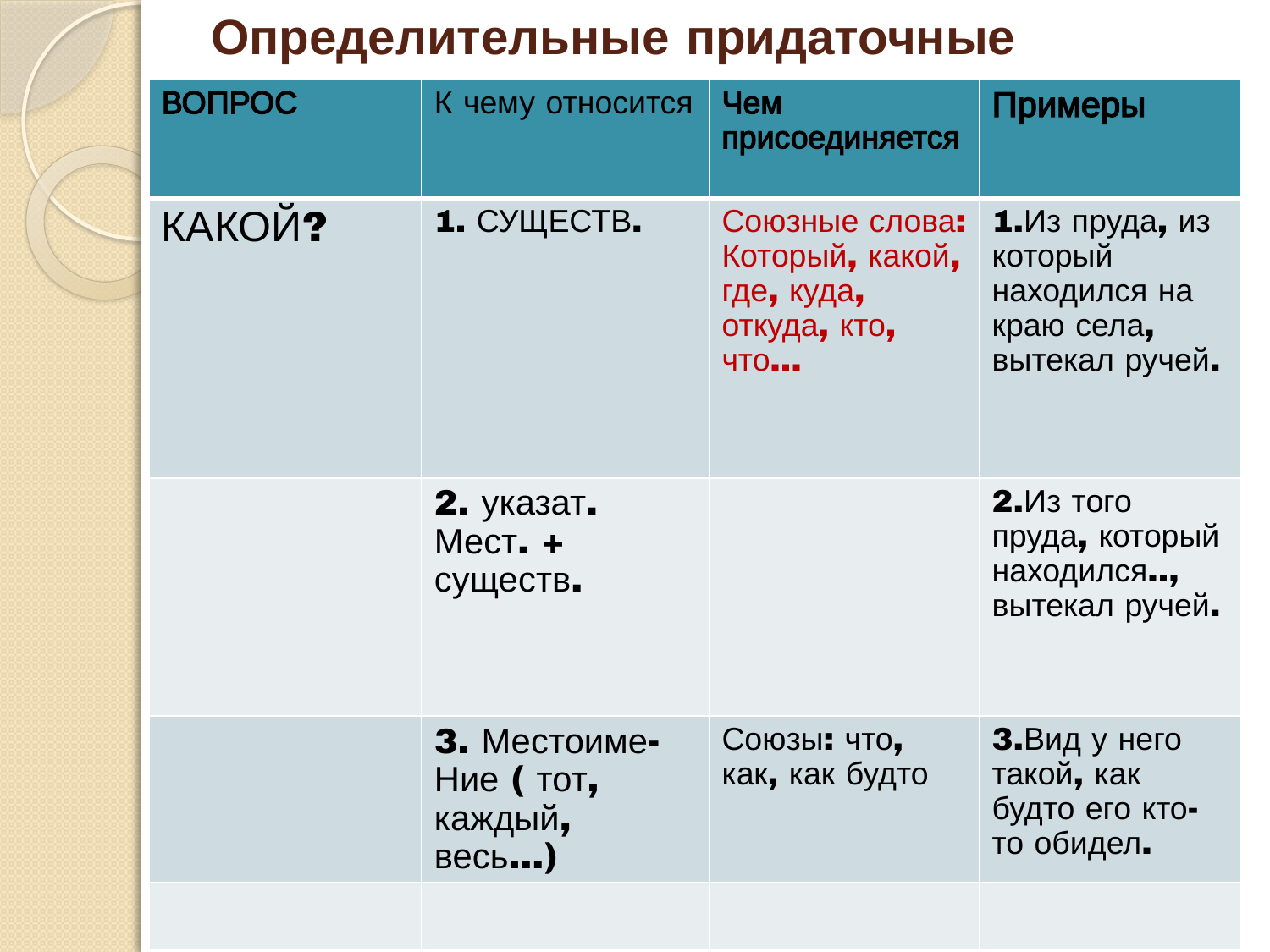

# Определительные придаточные
| ВОПРОС | К чему относится | Чем присоединяется | Примеры |
| --- | --- | --- | --- |
| КАКОЙ? | 1. СУЩЕСТВ. | Союзные слова: Который, какой, где, куда, откуда, кто, что… | 1.Из пруда, из который находился на краю села, вытекал ручей. |
|  | 2. указат. Мест. + существ. |  | 2.Из того пруда, который находился.., вытекал ручей. |
|  | 3. Местоиме- Ние ( тот, каждый, весь…) | Союзы: что, как, как будто | 3.Вид у него такой, как будто его кто-то обидел. |
|  |  |  |  |